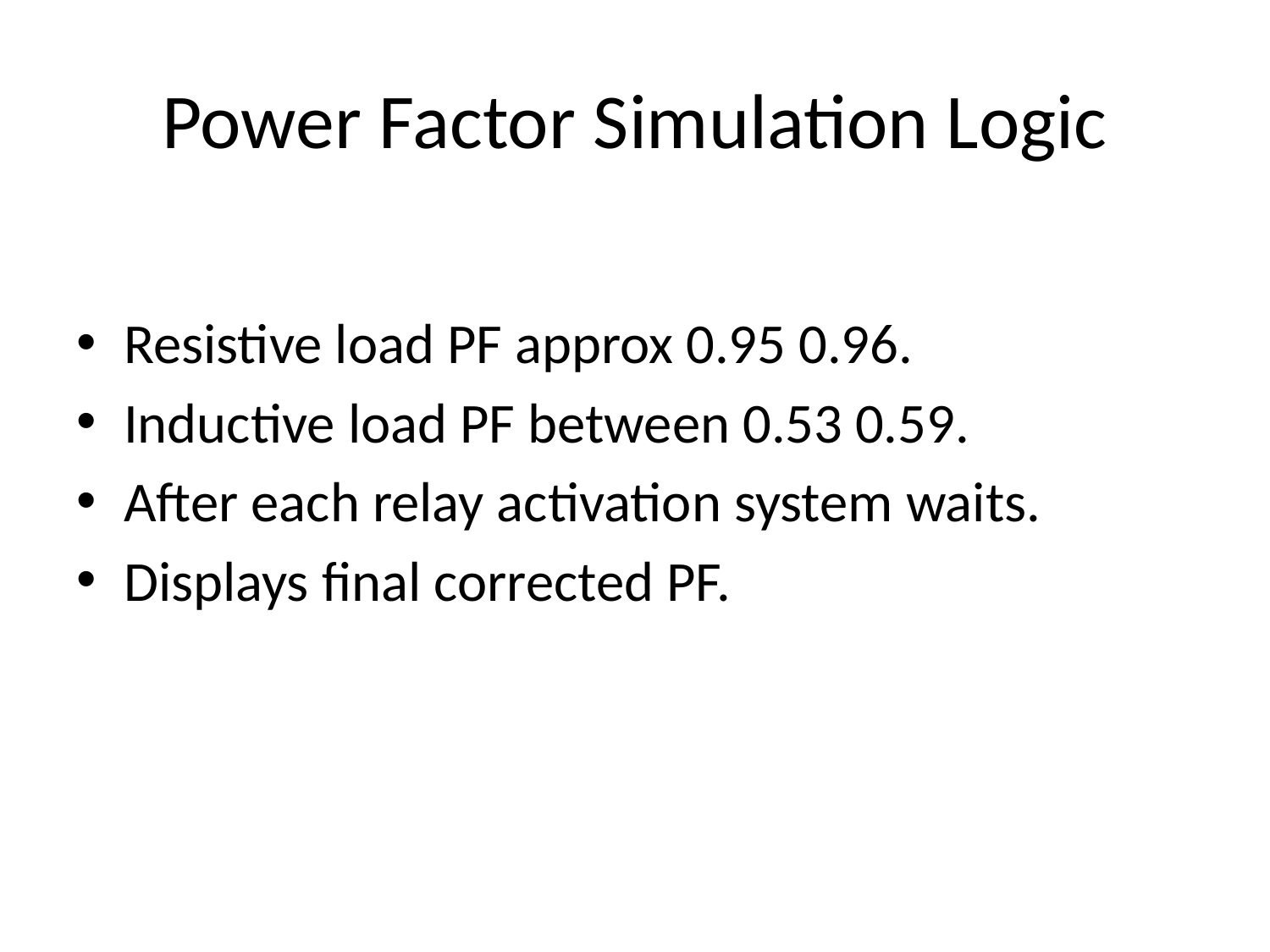

# Power Factor Simulation Logic

Resistive load PF approx 0.95 0.96.
Inductive load PF between 0.53 0.59.
After each relay activation system waits.
Displays final corrected PF.